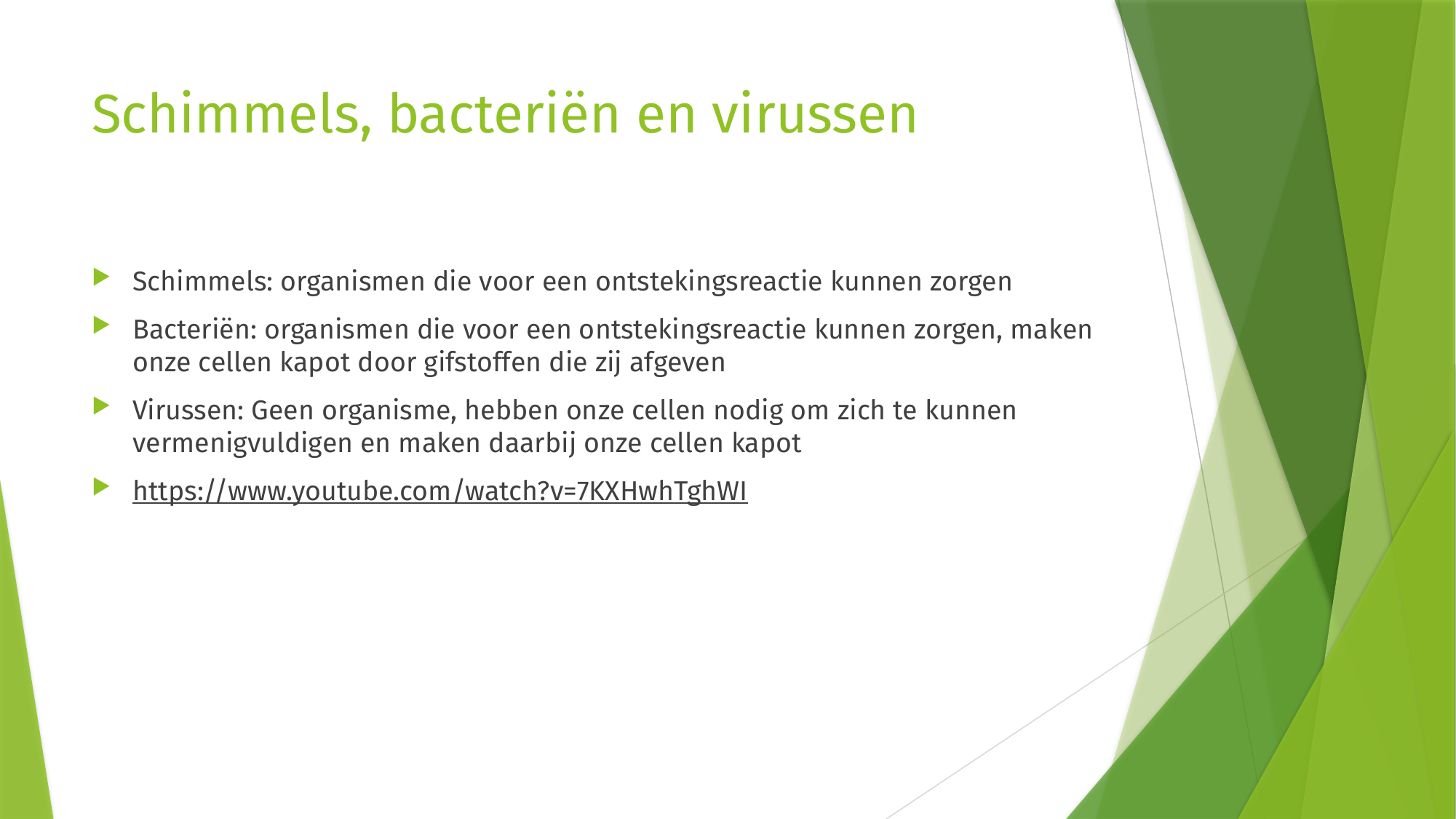

# Schimmels, bacteriën en virussen
Schimmels: organismen die voor een ontstekingsreactie kunnen zorgen
Bacteriën: organismen die voor een ontstekingsreactie kunnen zorgen, maken onze cellen kapot door gifstoffen die zij afgeven
Virussen: Geen organisme, hebben onze cellen nodig om zich te kunnen vermenigvuldigen en maken daarbij onze cellen kapot
https://www.youtube.com/watch?v=7KXHwhTghWI